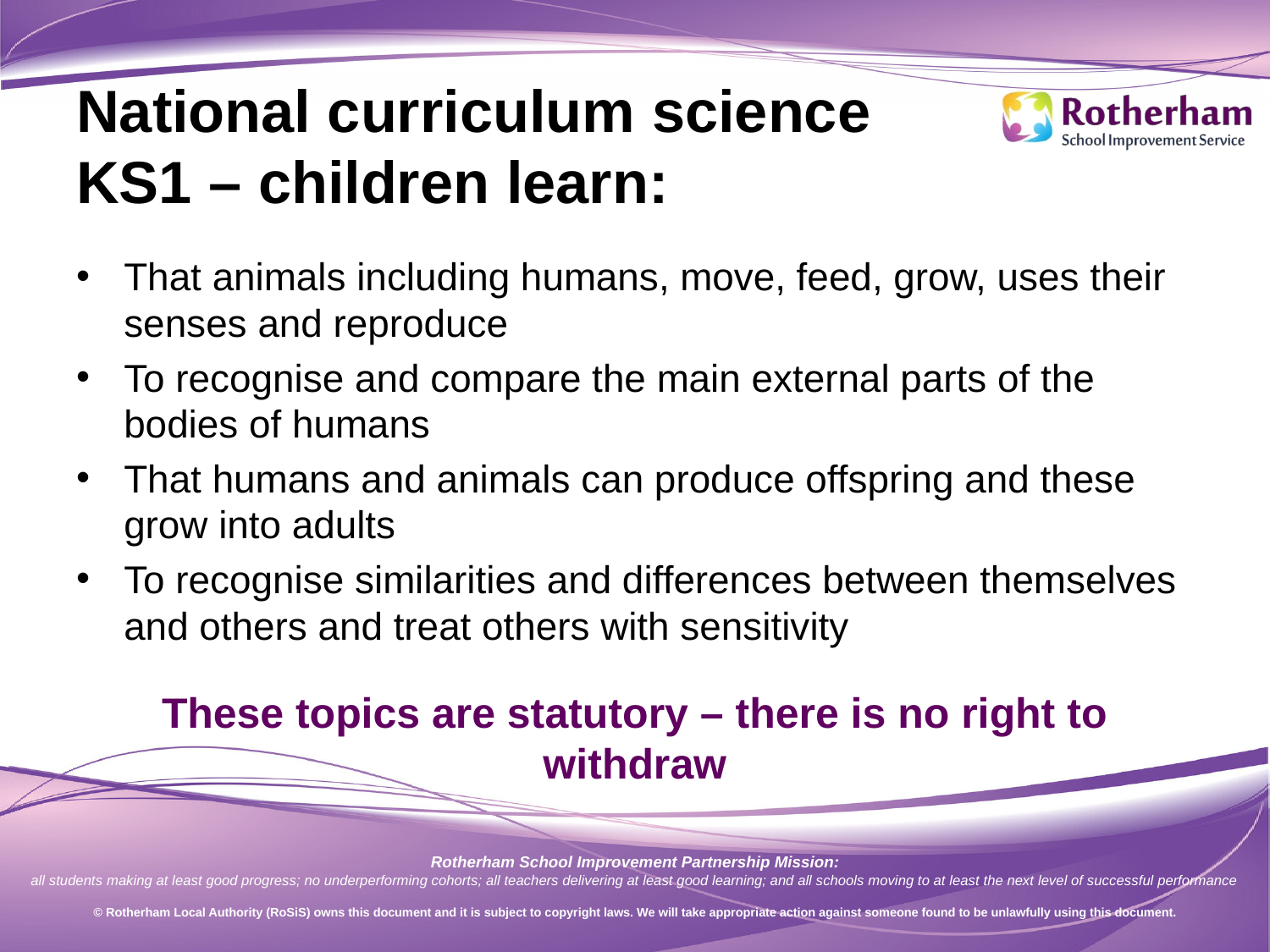

# National curriculum science KS1 – children learn:
That animals including humans, move, feed, grow, uses their senses and reproduce
To recognise and compare the main external parts of the bodies of humans
That humans and animals can produce offspring and these grow into adults
To recognise similarities and differences between themselves and others and treat others with sensitivity

These topics are statutory – there is no right to withdraw